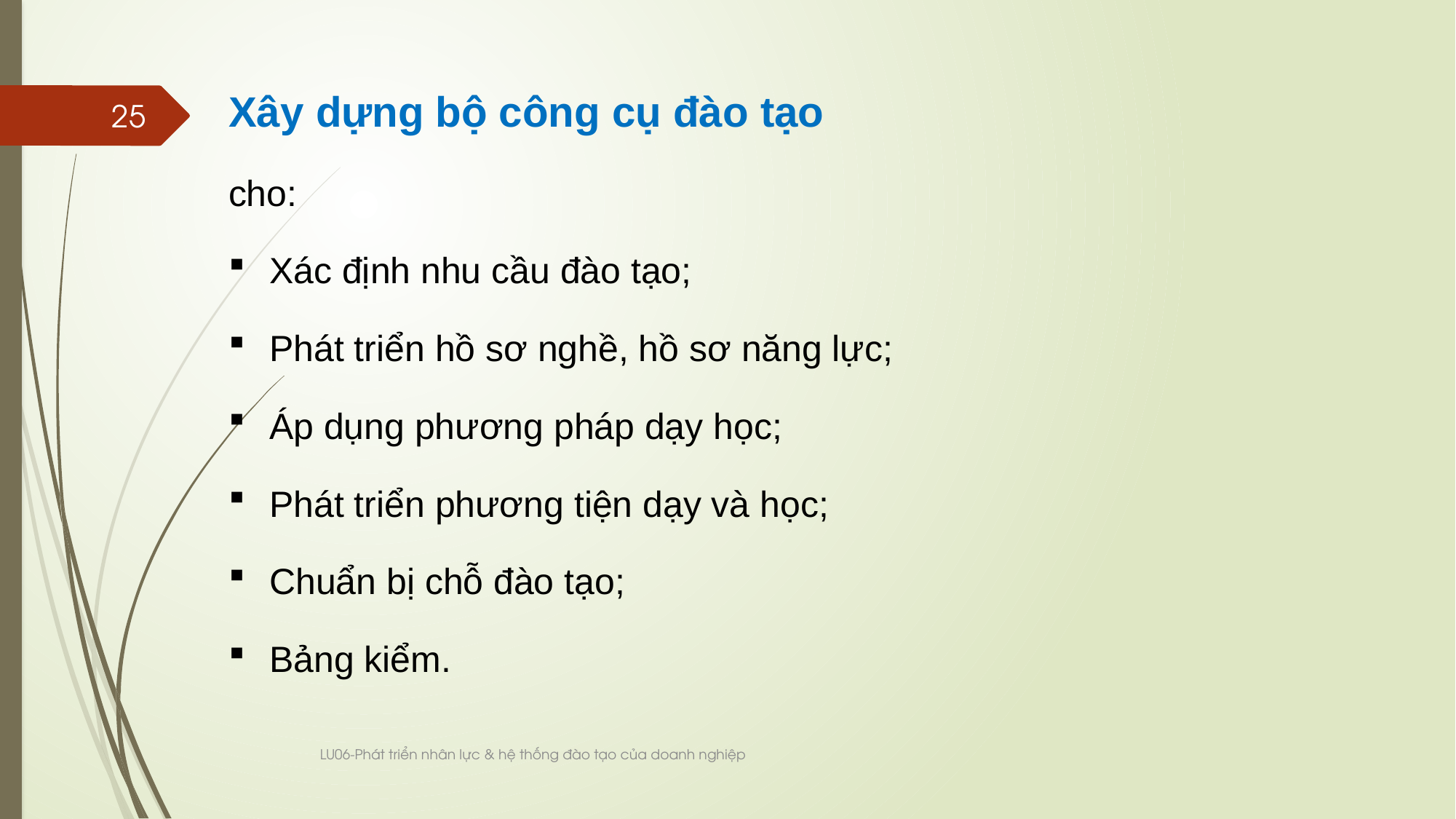

Xây dựng bộ công cụ đào tạo
cho:
Xác định nhu cầu đào tạo;
Phát triển hồ sơ nghề, hồ sơ năng lực;
Áp dụng phương pháp dạy học;
Phát triển phương tiện dạy và học;
Chuẩn bị chỗ đào tạo;
Bảng kiểm.
25
LU06-Phát triển nhân lực & hệ thống đào tạo của doanh nghiệp